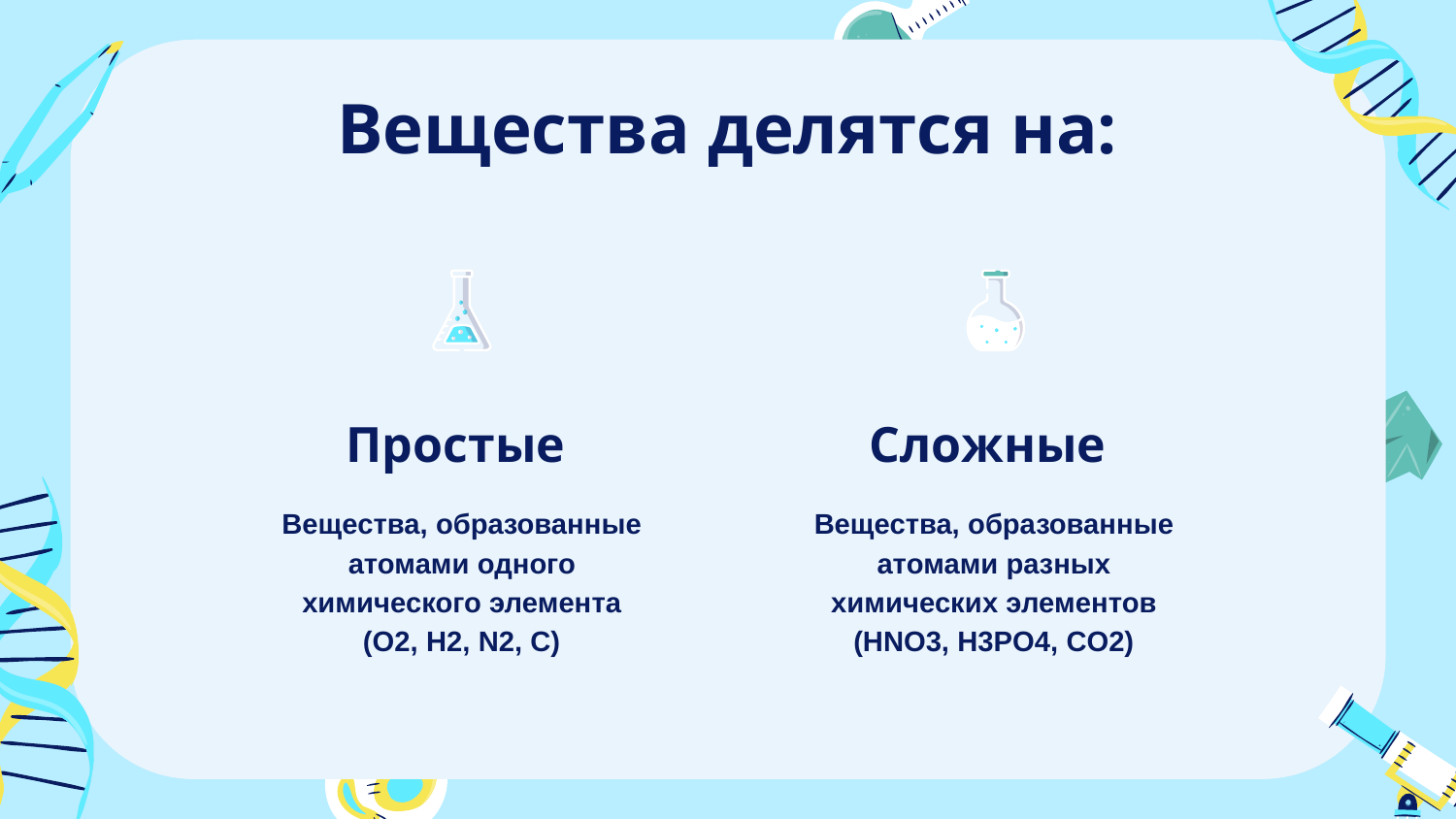

# Вещества делятся на:

Простые
Сложные
Вещества, образованные атомами одного химического элемента
(O2, H2, N2, C)
Вещества, образованные атомами разных химических элементов
(HNO3, H3PO4, CO2)